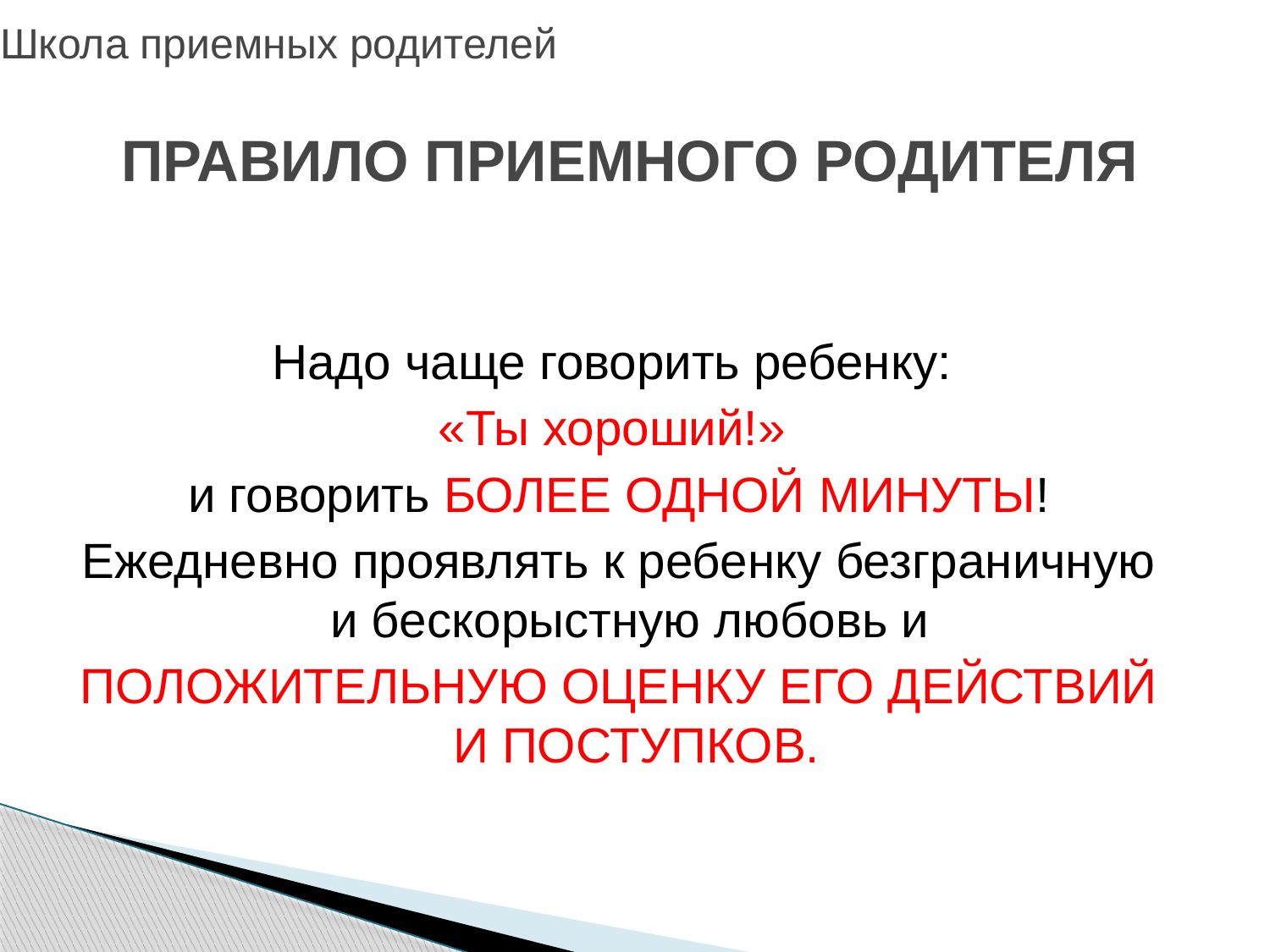

Школа приемных родителей
# ПРАВИЛО ПРИЕМНОГО РОДИТЕЛЯ
Надо чаще говорить ребенку:
«Ты хороший!»
и говорить БОЛЕЕ ОДНОЙ МИНУТЫ!
Ежедневно проявлять к ребенку безграничную и бескорыстную любовь и
ПОЛОЖИТЕЛЬНУЮ ОЦЕНКУ ЕГО ДЕЙСТВИЙ И ПОСТУПКОВ.